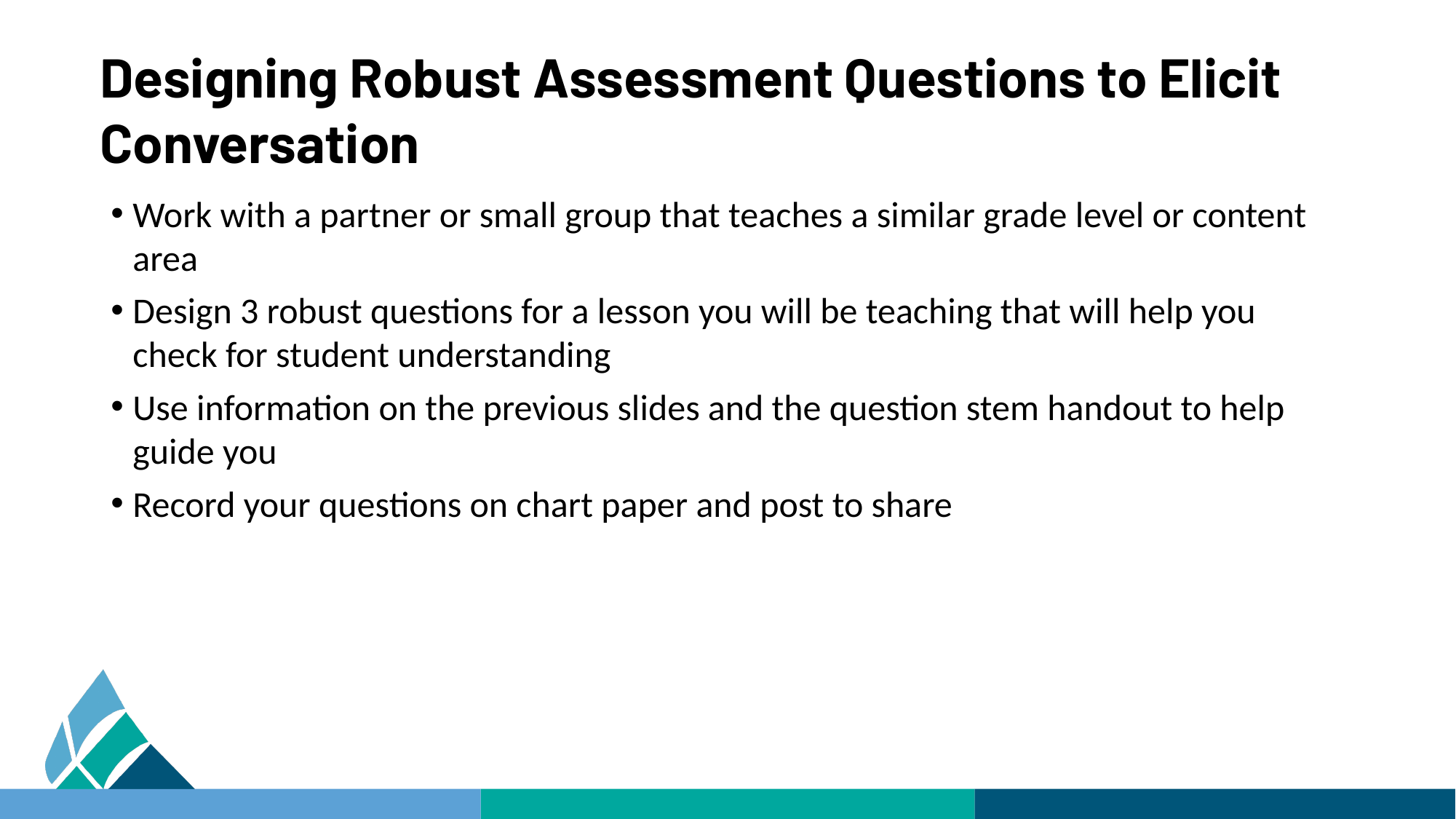

# Designing Robust Assessment Questions to Elicit Conversation
Work with a partner or small group that teaches a similar grade level or content area
Design 3 robust questions for a lesson you will be teaching that will help you check for student understanding
Use information on the previous slides and the question stem handout to help guide you
Record your questions on chart paper and post to share